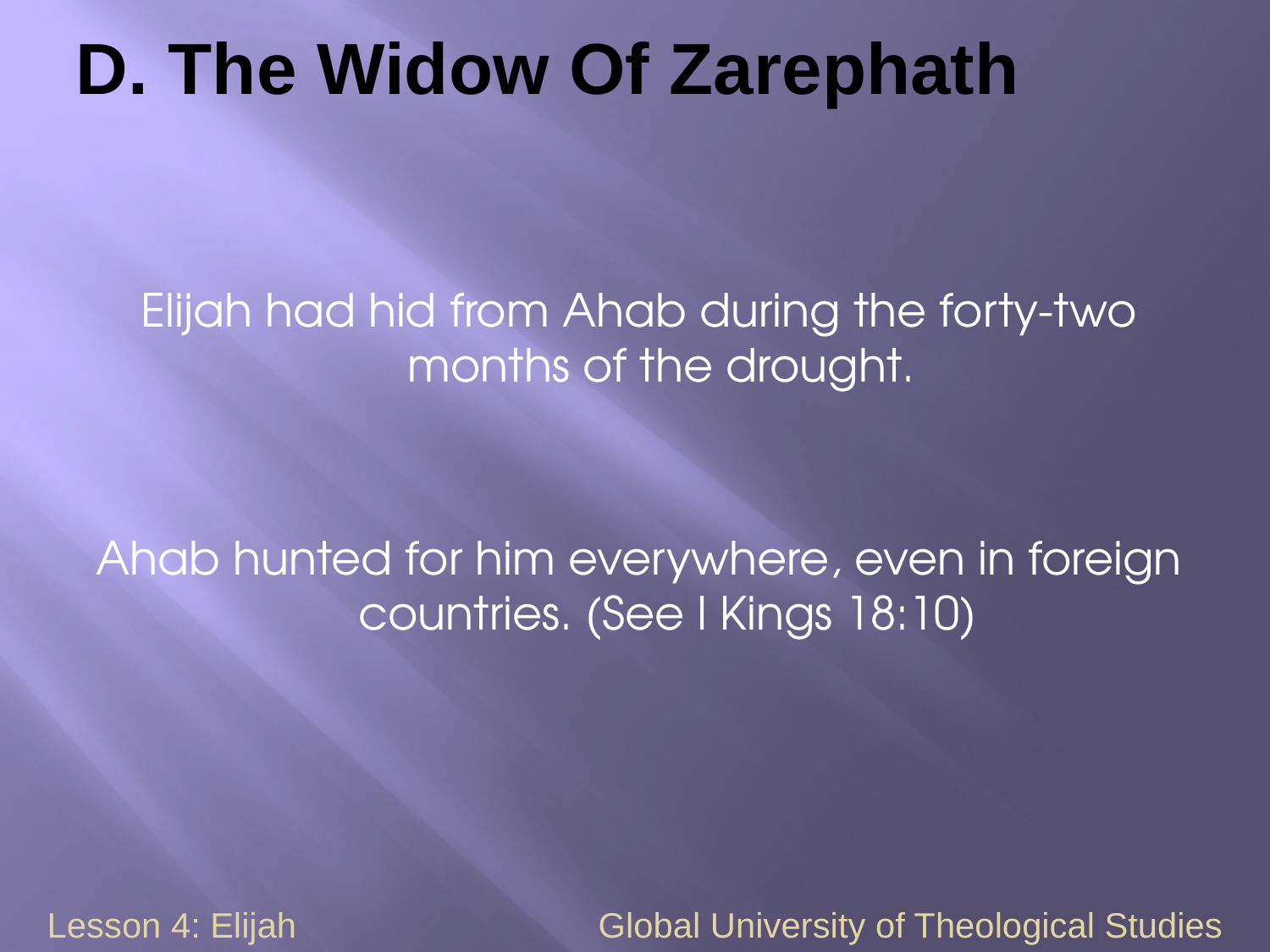

# D. The Widow Of Zarephath
Elijah had hid from Ahab during the forty-two months of the drought.

Ahab hunted for him everywhere, even in foreign countries. (See I Kings 18:10)
Lesson 4: Elijah                               Global University of Theological Studies